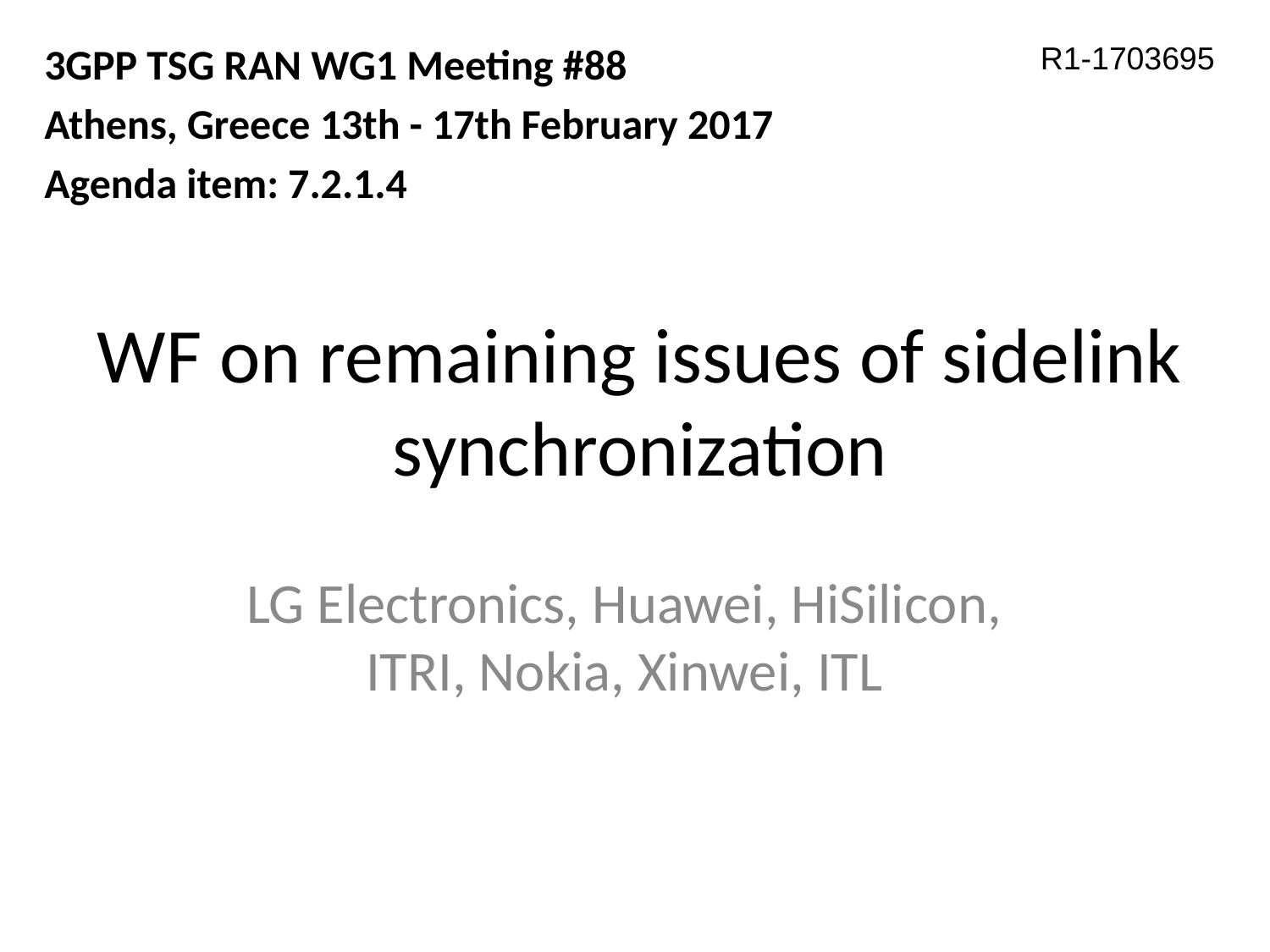

3GPP TSG RAN WG1 Meeting #88
Athens, Greece 13th - 17th February 2017
Agenda item: 7.2.1.4
R1-1703695
# WF on remaining issues of sidelink synchronization
LG Electronics, Huawei, HiSilicon, ITRI, Nokia, Xinwei, ITL